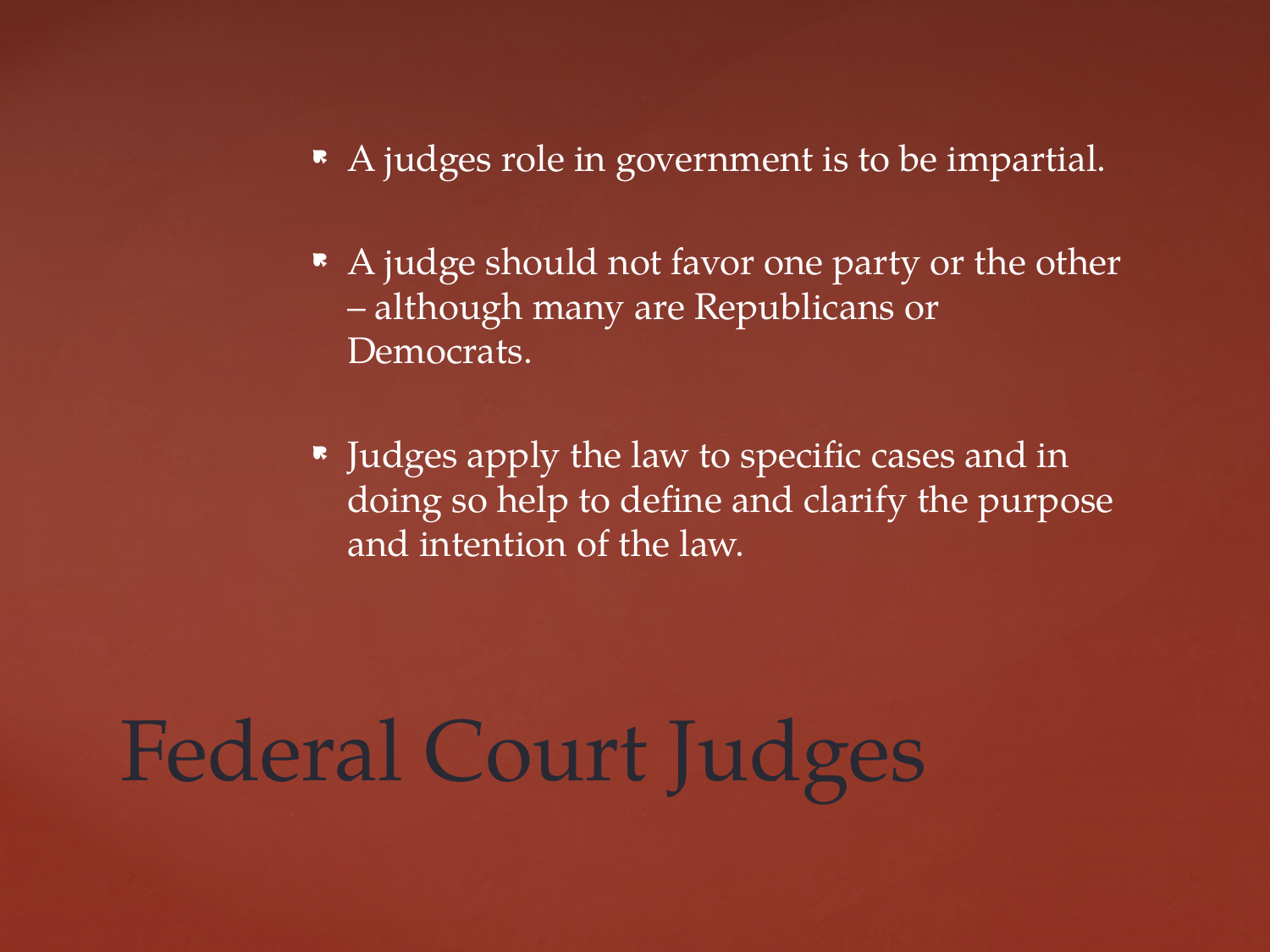

A judges role in government is to be impartial.

A judge should not favor one party or the other – although many are Republicans or Democrats.

Judges apply the law to specific cases and in doing so help to define and clarify the purpose and intention of the law.
# Federal Court Judges